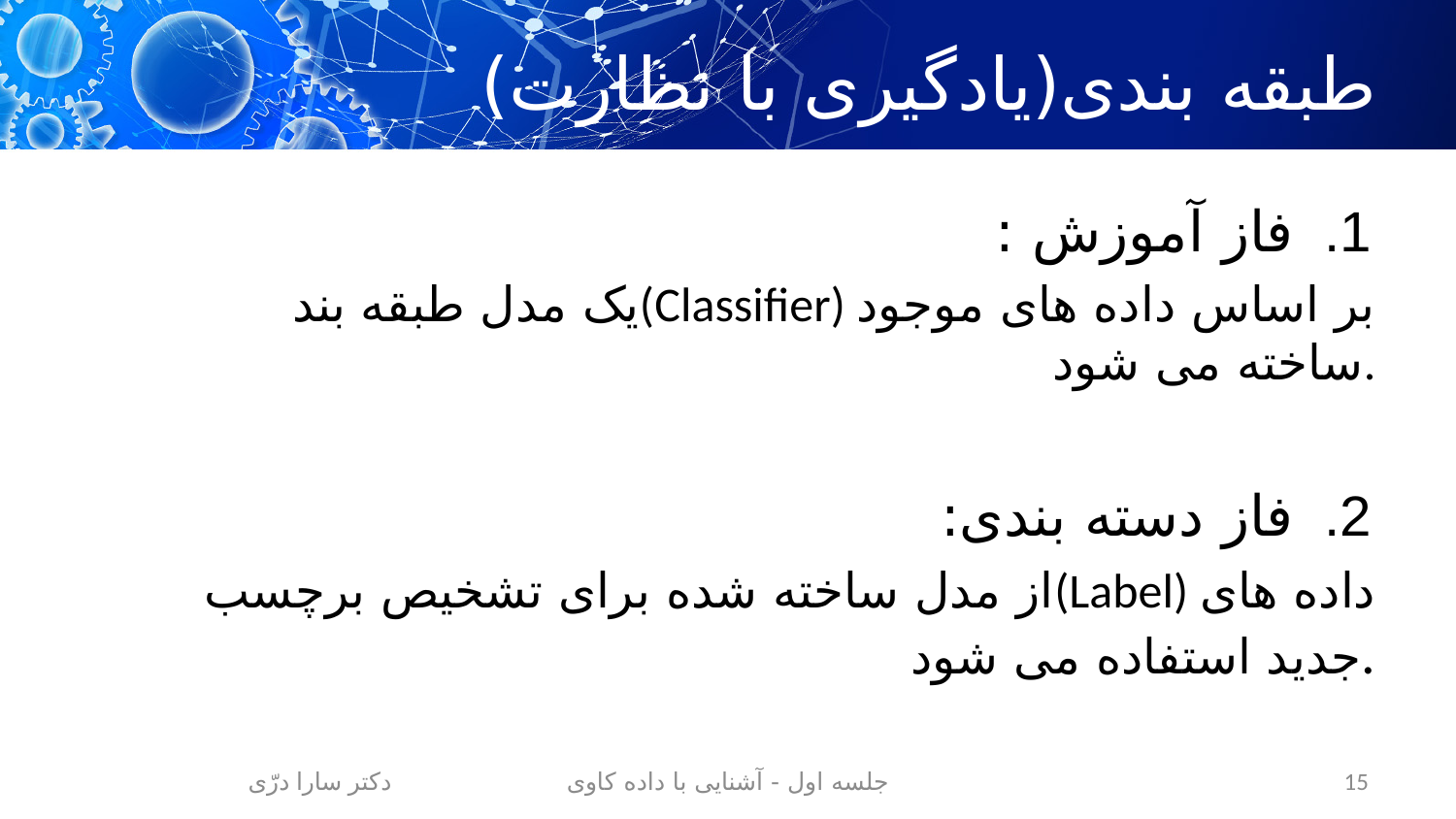

# طبقه بندی(یادگیری با نظارت)
فاز آموزش :
یک مدل طبقه بند(Classifier) بر اساس داده های موجود ساخته می شود.

فاز دسته بندی:
از مدل ساخته شده برای تشخیص برچسب(Label) داده های جدید استفاده می شود.
دکتر سارا درّی
جلسه اول - آشنایی با داده کاوی
15